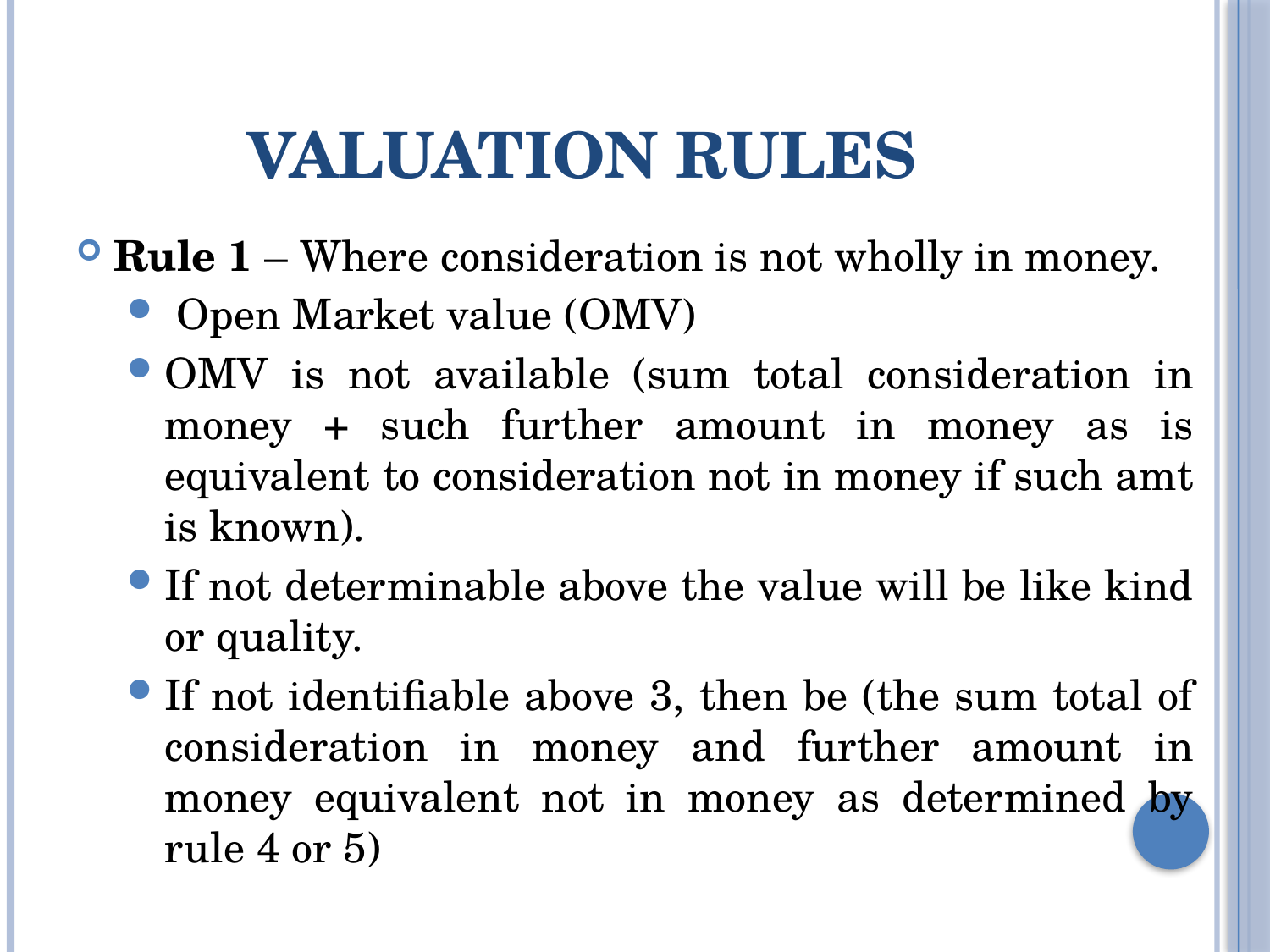

# Valuation Rules
Rule 1 – Where consideration is not wholly in money.
 Open Market value (OMV)
OMV is not available (sum total consideration in money + such further amount in money as is equivalent to consideration not in money if such amt is known).
If not determinable above the value will be like kind or quality.
If not identifiable above 3, then be (the sum total of consideration in money and further amount in money equivalent not in money as determined by rule 4 or 5)